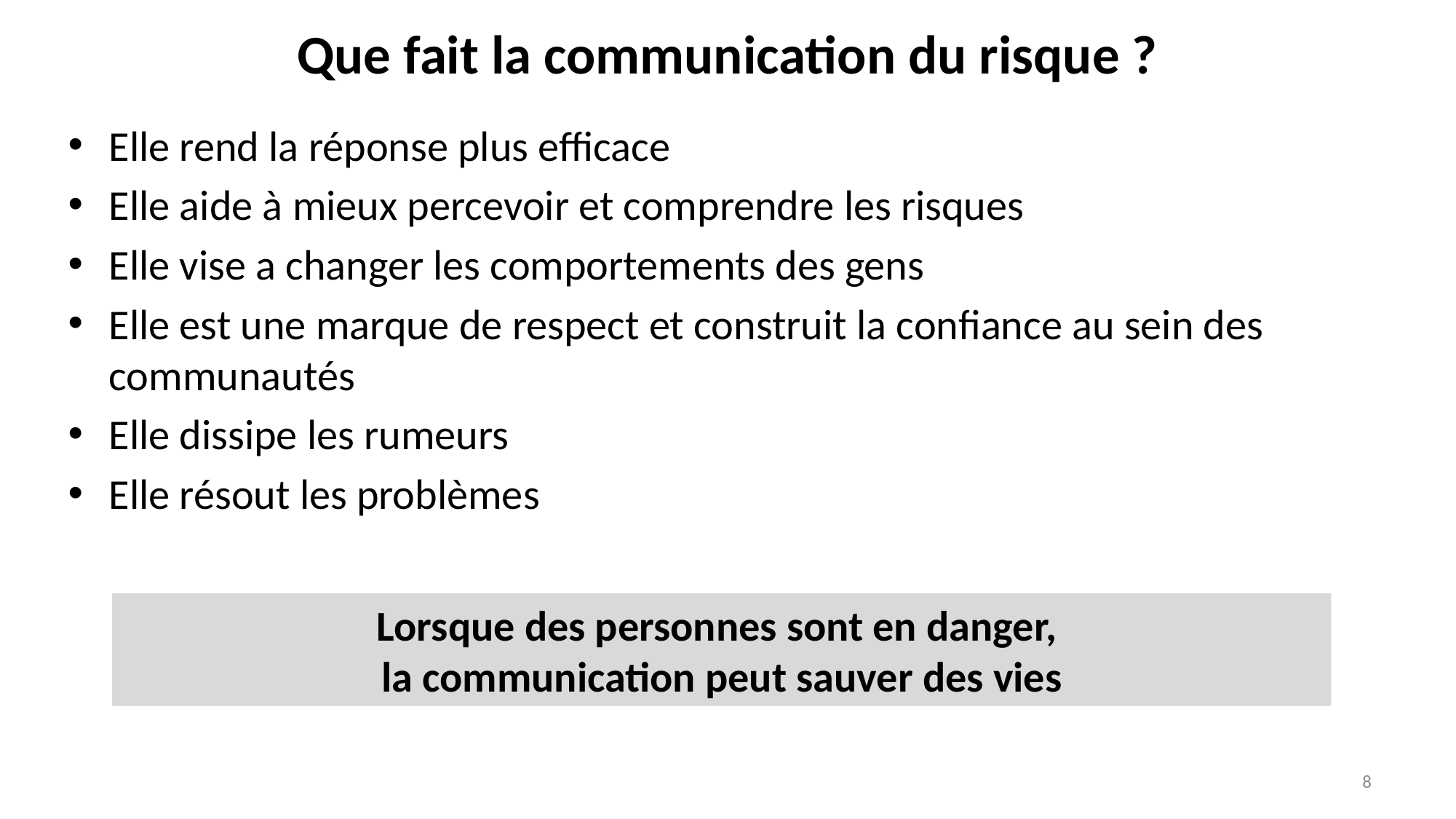

# Que fait la communication du risque ?
Elle rend la réponse plus efficace
Elle aide à mieux percevoir et comprendre les risques
Elle vise a changer les comportements des gens
Elle est une marque de respect et construit la confiance au sein des communautés
Elle dissipe les rumeurs
Elle résout les problèmes
Lorsque des personnes sont en danger,
la communication peut sauver des vies
8